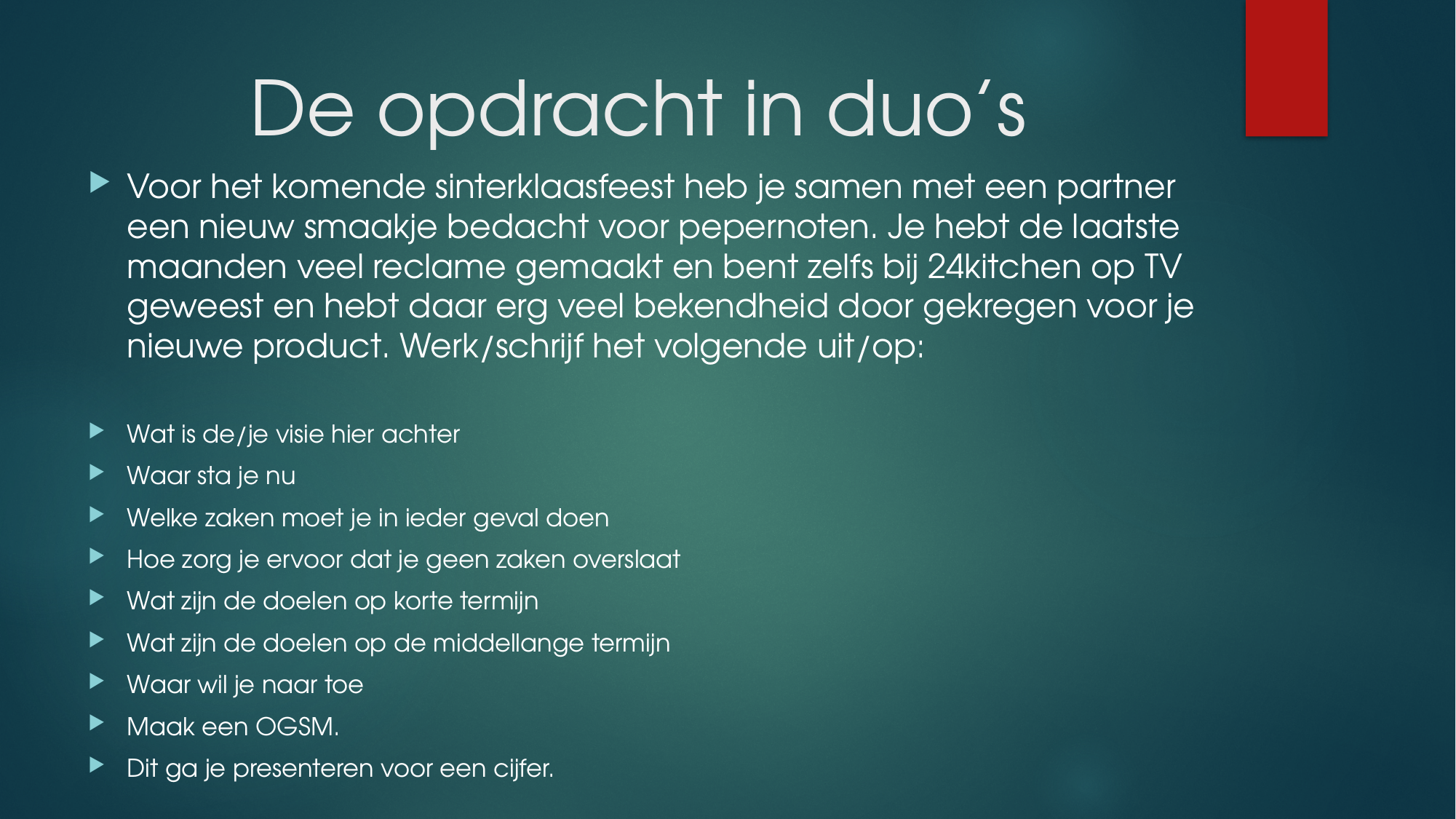

# De opdracht in duo’s
Voor het komende sinterklaasfeest heb je samen met een partner een nieuw smaakje bedacht voor pepernoten. Je hebt de laatste maanden veel reclame gemaakt en bent zelfs bij 24kitchen op TV geweest en hebt daar erg veel bekendheid door gekregen voor je nieuwe product. Werk/schrijf het volgende uit/op:

Wat is de/je visie hier achter
Waar sta je nu
Welke zaken moet je in ieder geval doen
Hoe zorg je ervoor dat je geen zaken overslaat
Wat zijn de doelen op korte termijn
Wat zijn de doelen op de middellange termijn
Waar wil je naar toe
Maak een OGSM.
Dit ga je presenteren voor een cijfer.